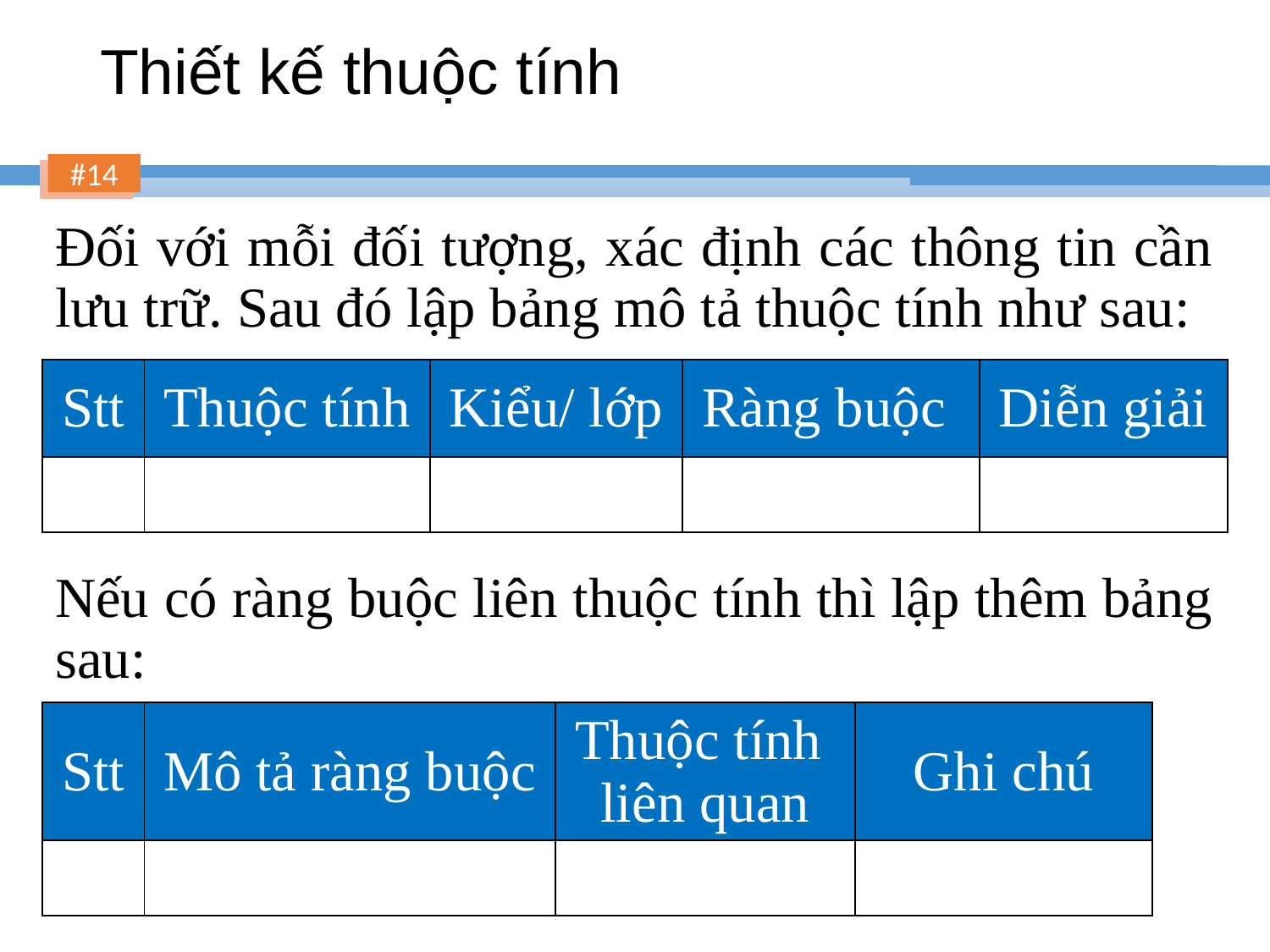

# Thiết kế thuộc tính

Đối với mỗi đối tượng, xác định các thông tin cần lưu trữ. Sau đó lập bảng mô tả thuộc tính như sau:

| Stt | Thuộc tính | Kiểu/ lớp | Ràng buộc | Diễn giải |
| --- | --- | --- | --- | --- |
|  |  |  |  |  |
Nếu có ràng buộc liên thuộc tính thì lập thêm bảng sau:

| Stt | Mô tả ràng buộc | Thuộc tính liên quan | Ghi chú |
| --- | --- | --- | --- |
|  |  |  |  |
14